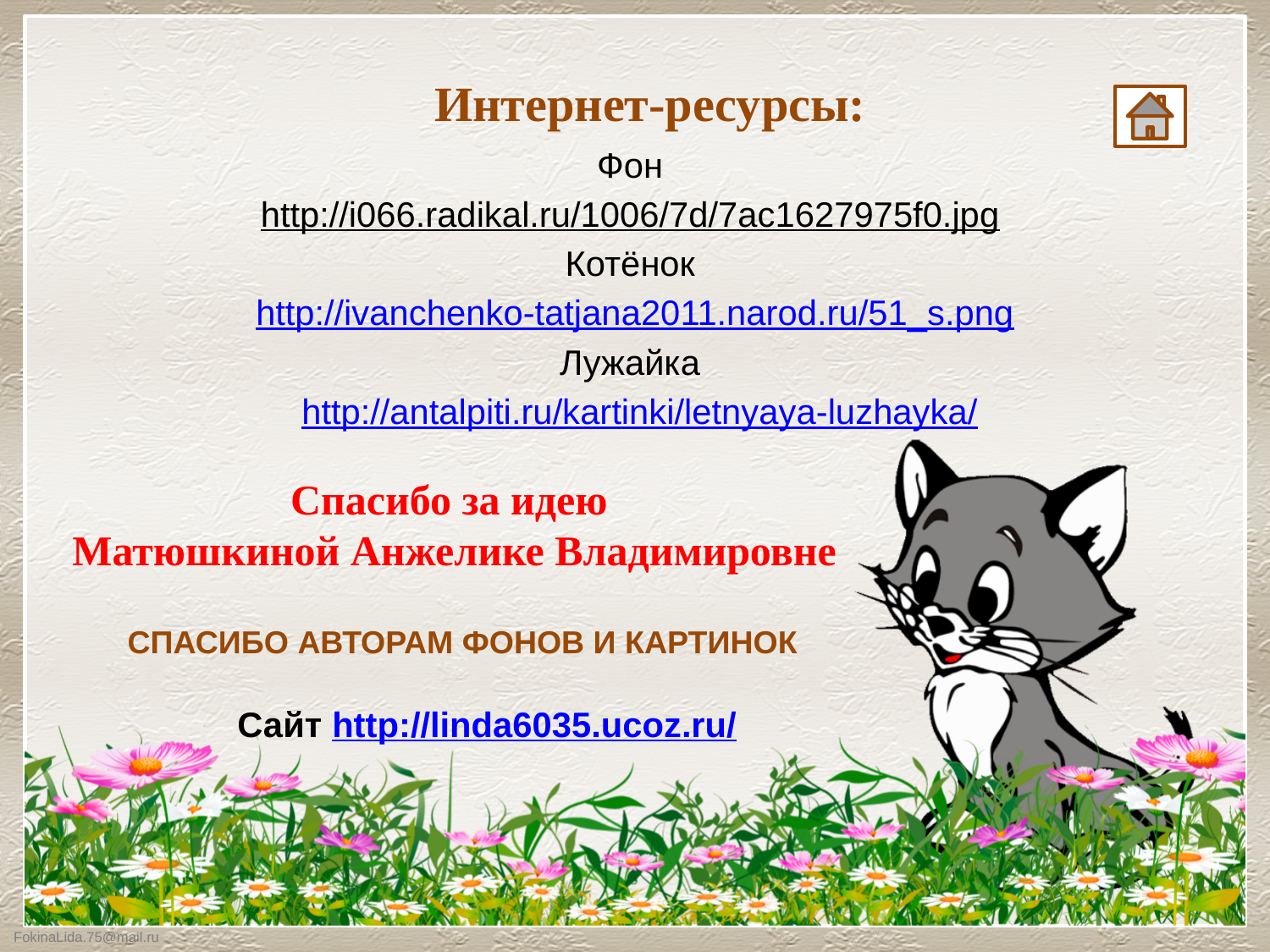

Интернет-ресурсы:

Фон
http://i066.radikal.ru/1006/7d/7ac1627975f0.jpg
Котёнок
http://ivanchenko-tatjana2011.narod.ru/51_s.png
Лужайка
 http://antalpiti.ru/kartinki/letnyaya-luzhayka/

Сайт http://linda6035.ucoz.ru/
Спасибо за идею
Матюшкиной Анжелике Владимировне
СПАСИБО АВТОРАМ ФОНОВ И КАРТИНОК